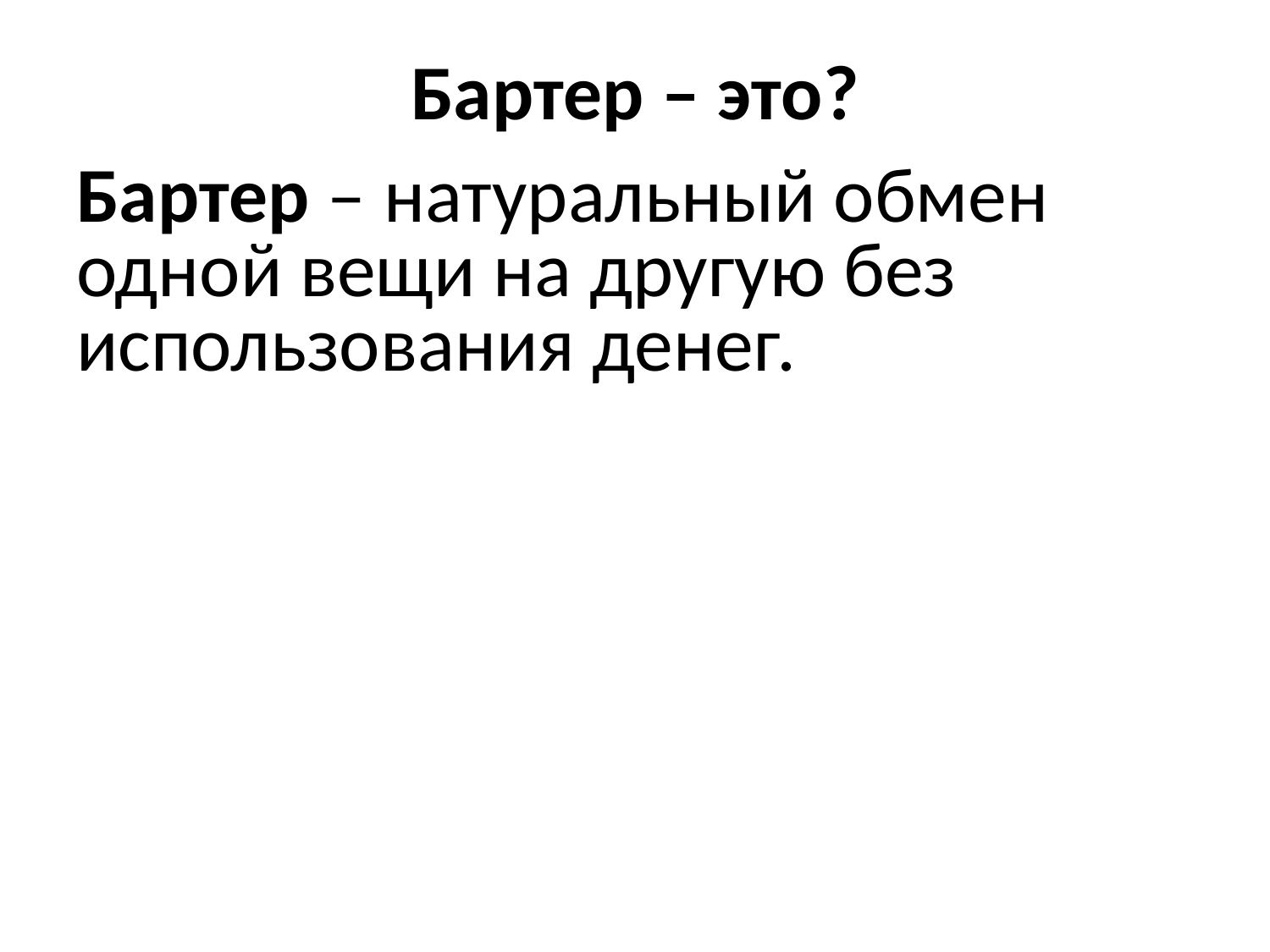

# Бартер – это?
Бартер – натуральный обмен одной вещи на другую без использования денег.